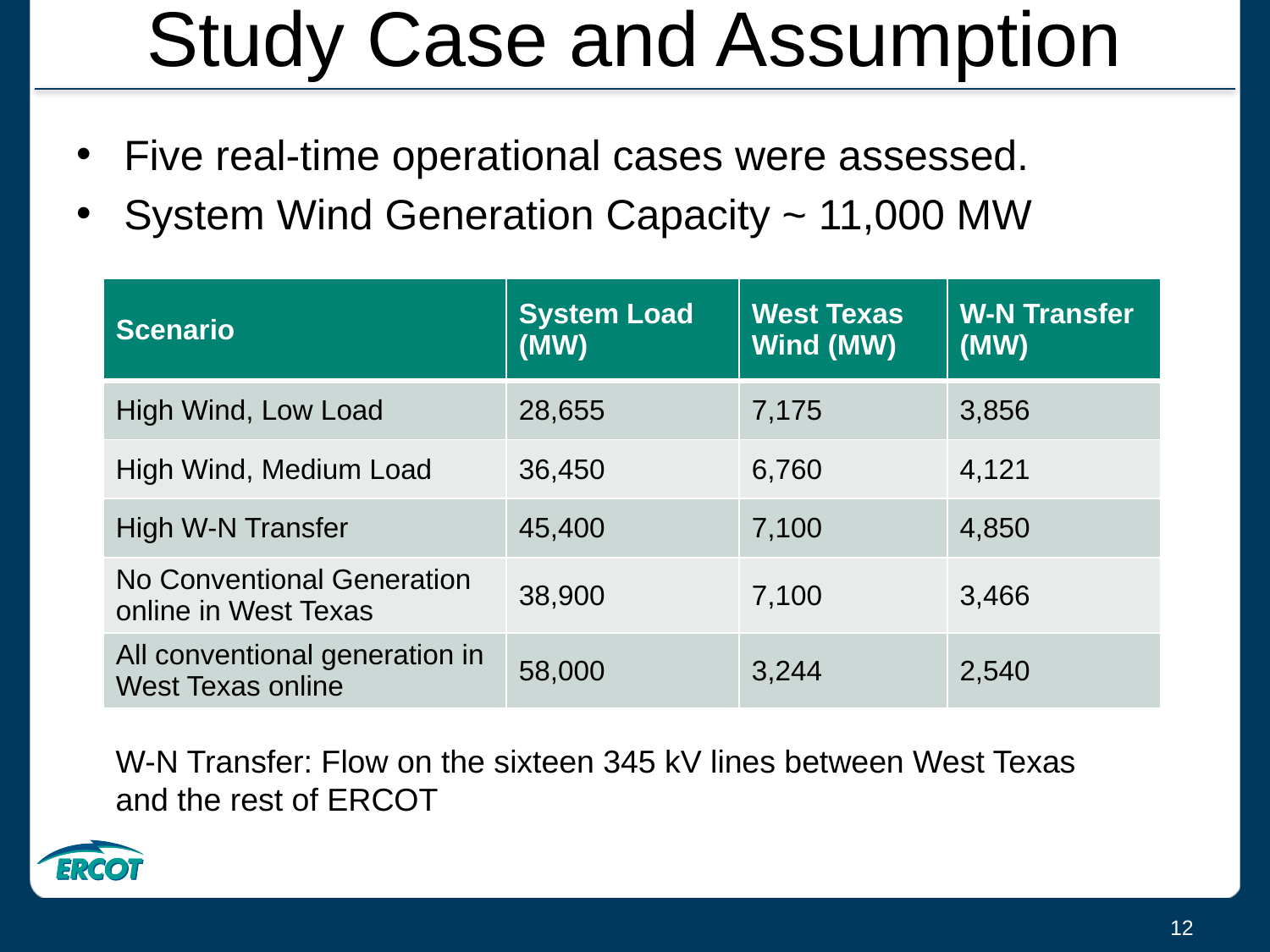

# Study Case and Assumption
Five real-time operational cases were assessed.
System Wind Generation Capacity ~ 11,000 MW

| Scenario | System Load (MW) | West Texas Wind (MW) | W-N Transfer (MW) |
| --- | --- | --- | --- |
| High Wind, Low Load | 28,655 | 7,175 | 3,856 |
| High Wind, Medium Load | 36,450 | 6,760 | 4,121 |
| High W-N Transfer | 45,400 | 7,100 | 4,850 |
| No Conventional Generation online in West Texas | 38,900 | 7,100 | 3,466 |
| All conventional generation in West Texas online | 58,000 | 3,244 | 2,540 |
W-N Transfer: Flow on the sixteen 345 kV lines between West Texas and the rest of ERCOT
12